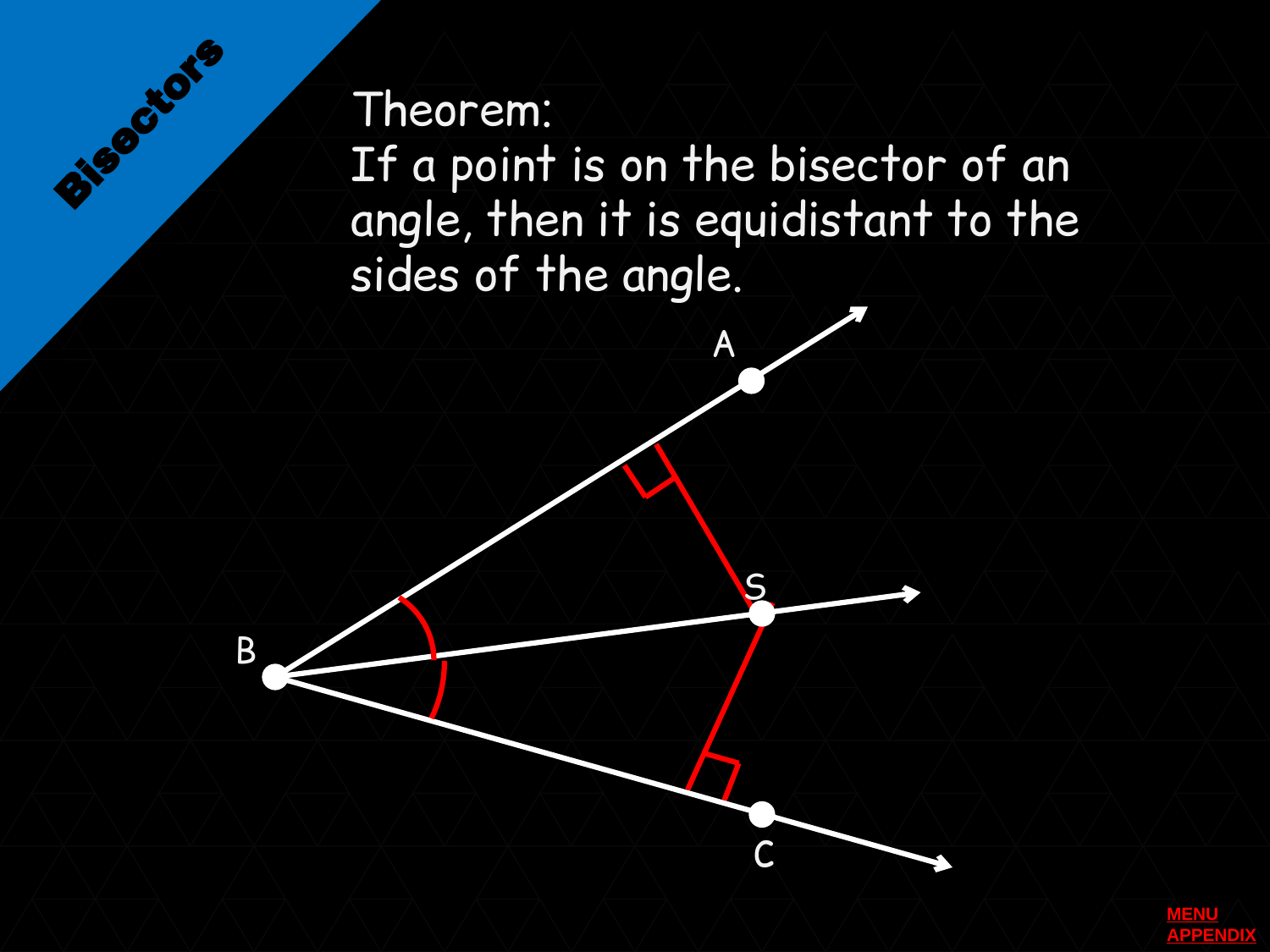

Theorem:
If a point is on the bisector of an angle, then it is equidistant to the sides of the angle.
Bisectors
A

S

B

C
MENU
APPENDIX